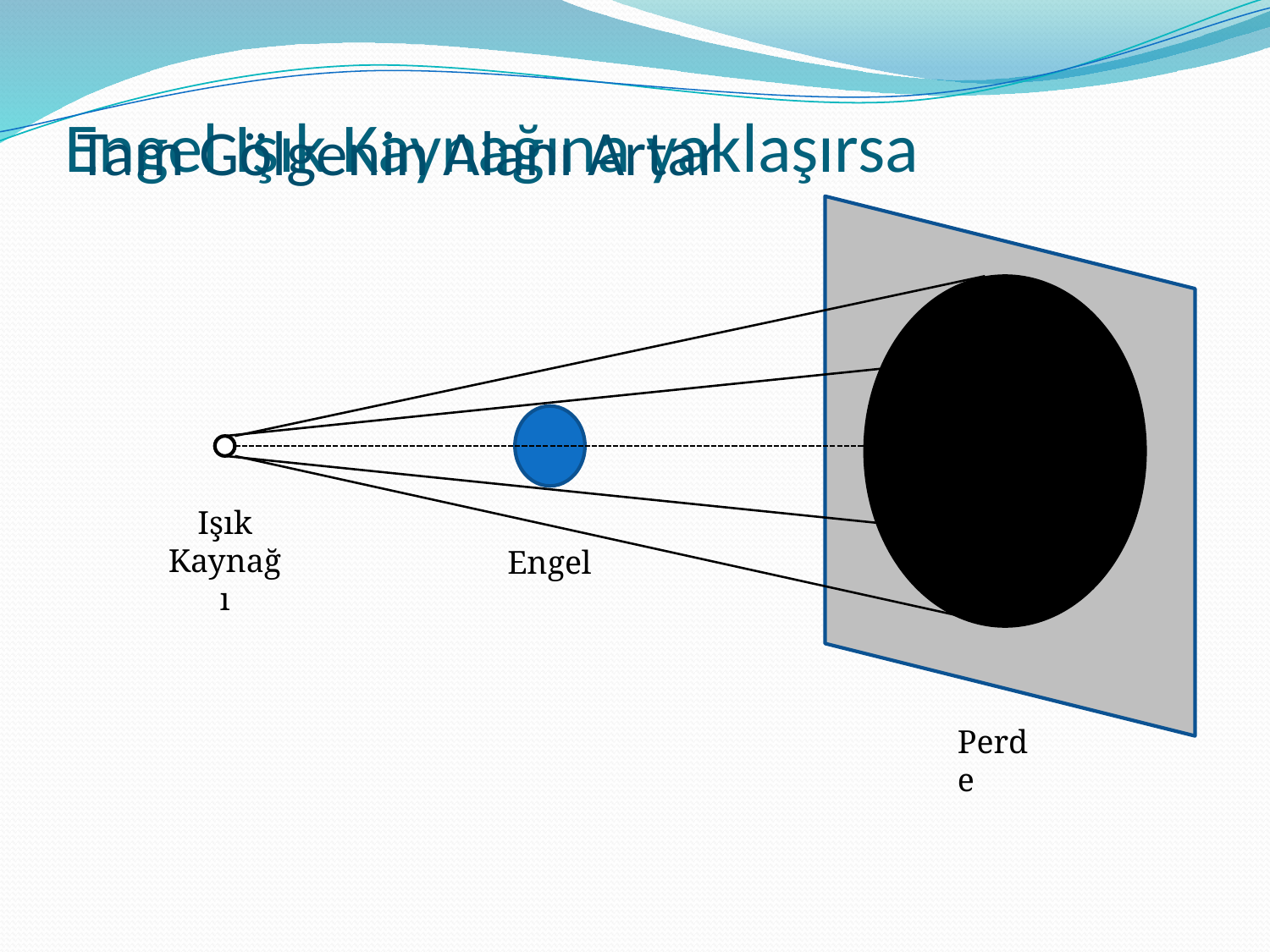

# Engel Işık Kaynağına yaklaşırsa
Tam Gölgenin Alanı Artar

Işık
Kaynağı
Engel
Perde